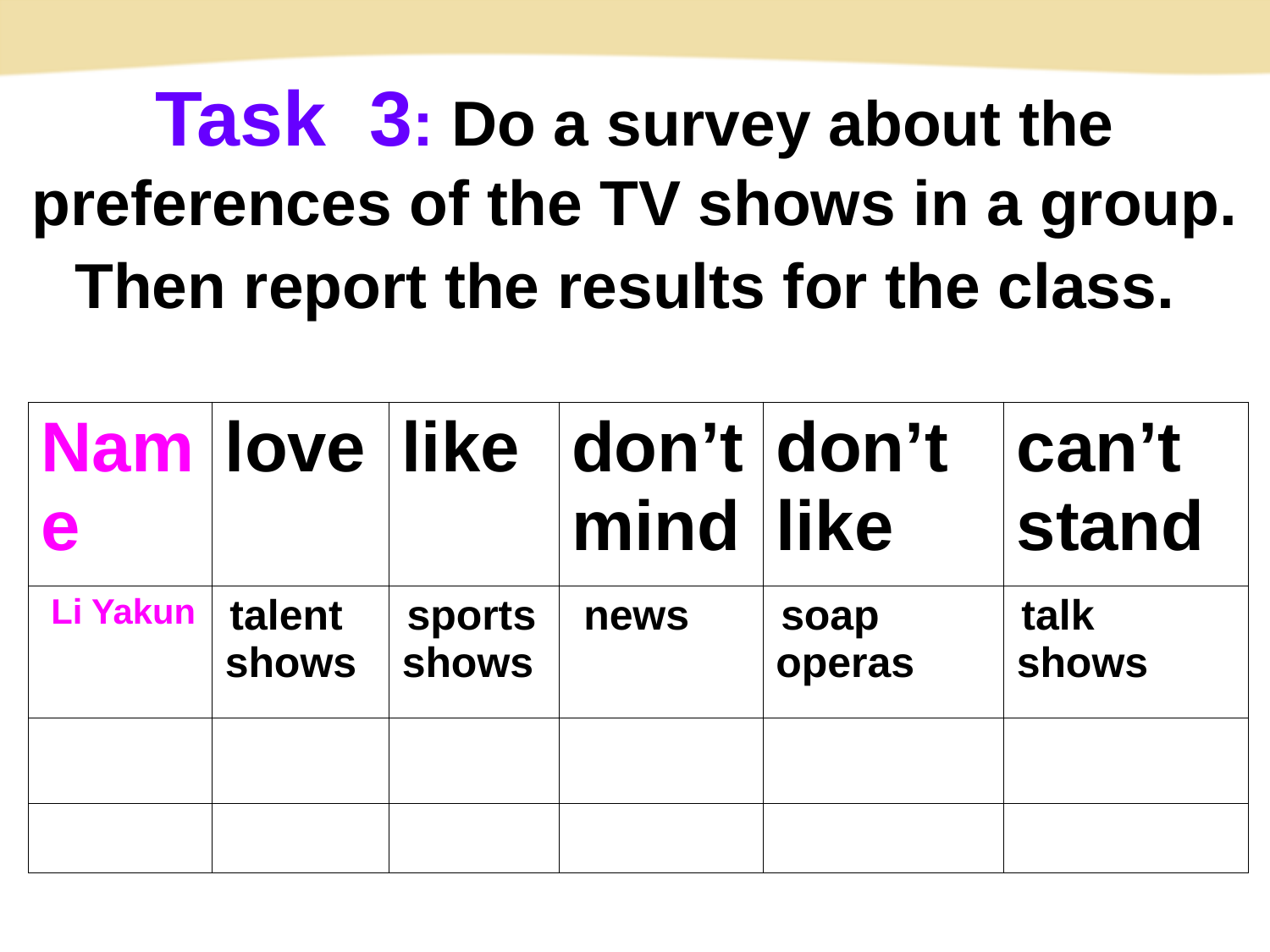

# Task  3: Do a survey about the preferences of the TV shows in a group. Then report the results for the class.

| Name | love | like | don’t mind | don’t like | can’t stand |
| --- | --- | --- | --- | --- | --- |
| Li Yakun | talent shows | sports shows | news | soap operas | talk shows |
|  |  |  |  |  |  |
|  |  |  |  |  |  |